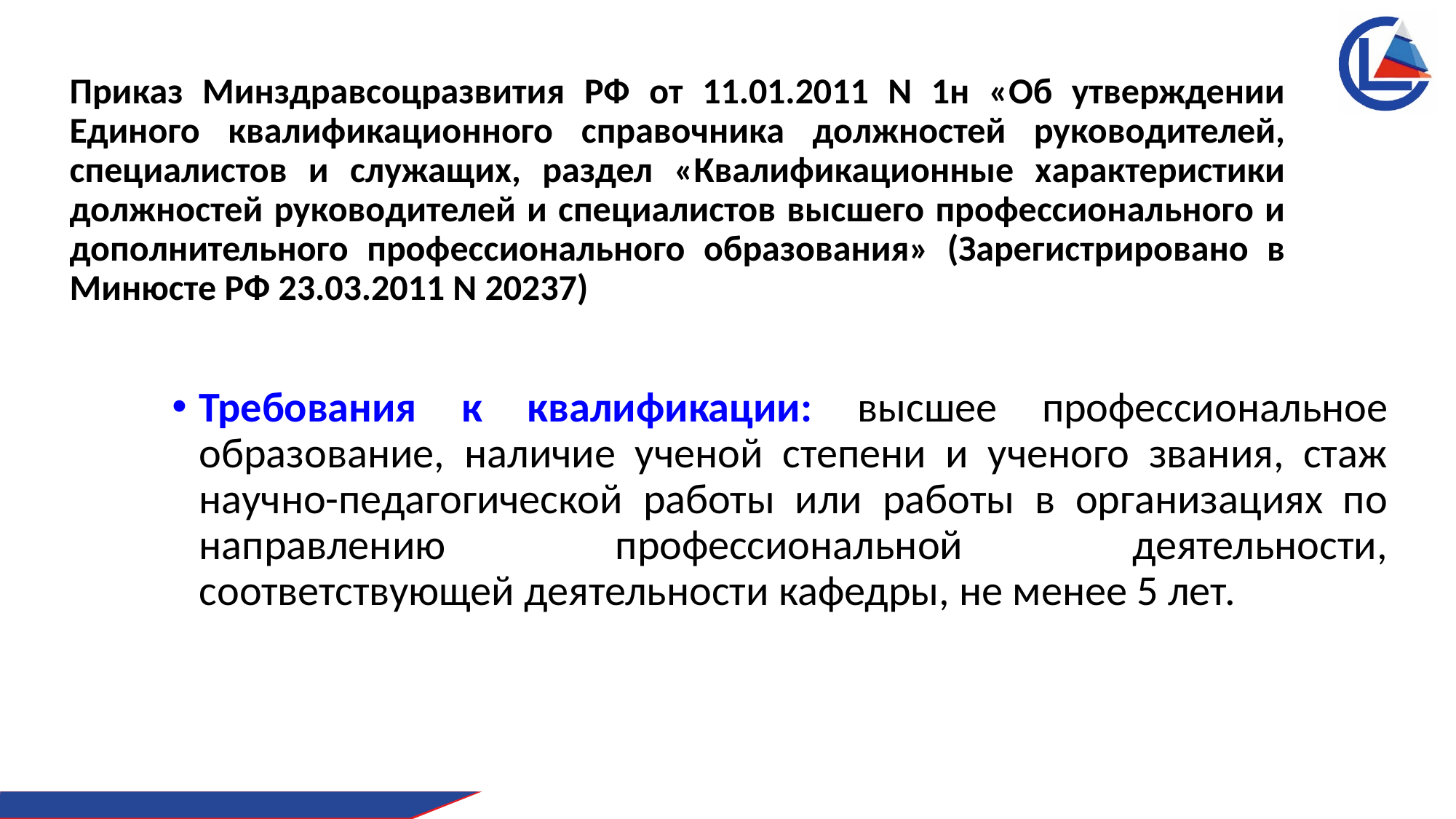

# Приказ Минздравсоцразвития РФ от 11.01.2011 N 1н «Об утверждении Единого квалификационного справочника должностей руководителей, специалистов и служащих, раздел «Квалификационные характеристики должностей руководителей и специалистов высшего профессионального и дополнительного профессионального образования» (Зарегистрировано в Минюсте РФ 23.03.2011 N 20237)
Требования к квалификации: высшее профессиональное образование, наличие ученой степени и ученого звания, стаж научно-педагогической работы или работы в организациях по направлению профессиональной деятельности, соответствующей деятельности кафедры, не менее 5 лет.